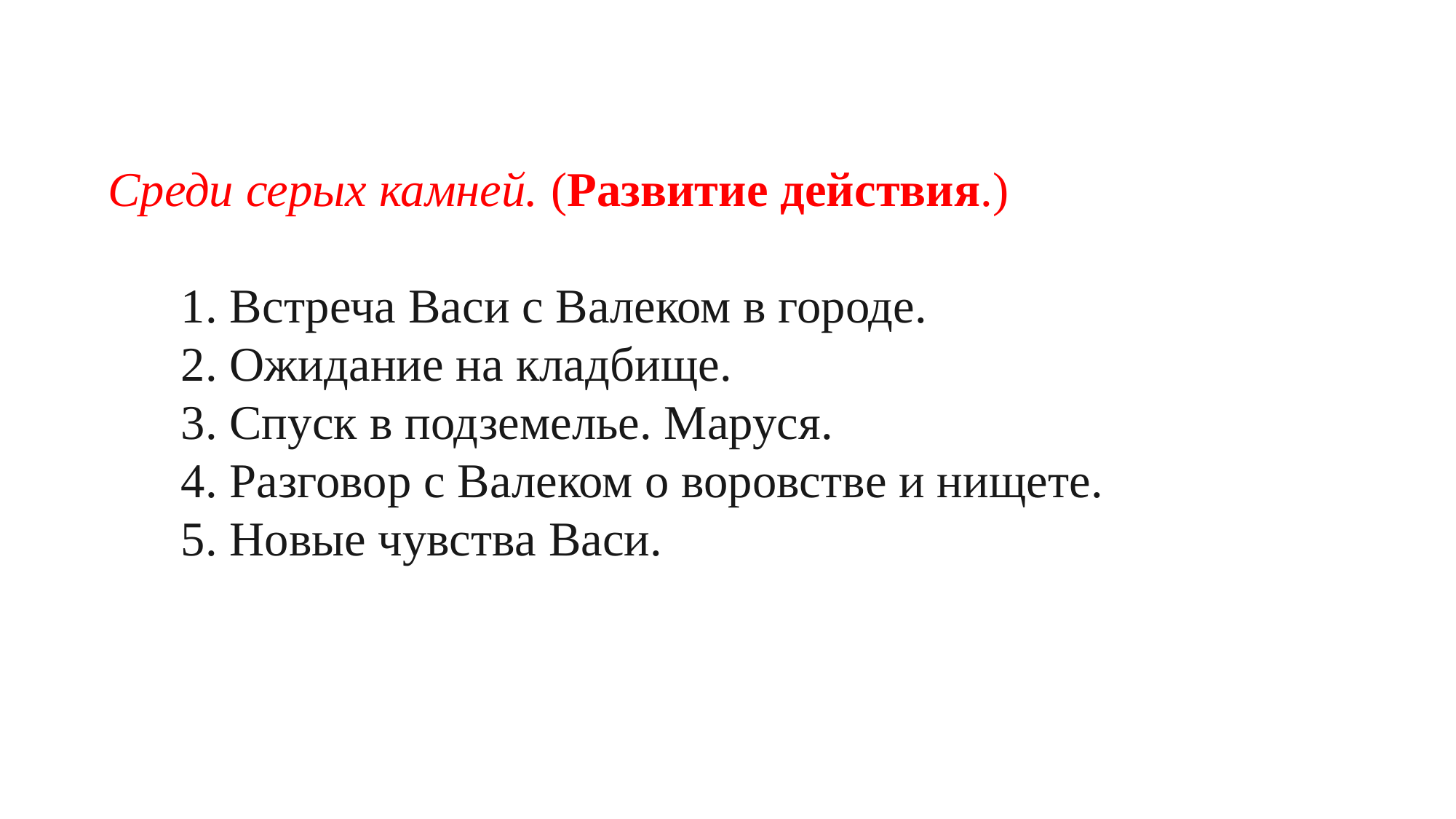

Среди серых камней. (Развитие действия.)
      1. Встреча Васи с Валеком в городе.
      2. Ожидание на кладбище.
      3. Спуск в подземелье. Маруся.
      4. Разговор с Валеком о воровстве и нищете.
      5. Новые чувства Васи.